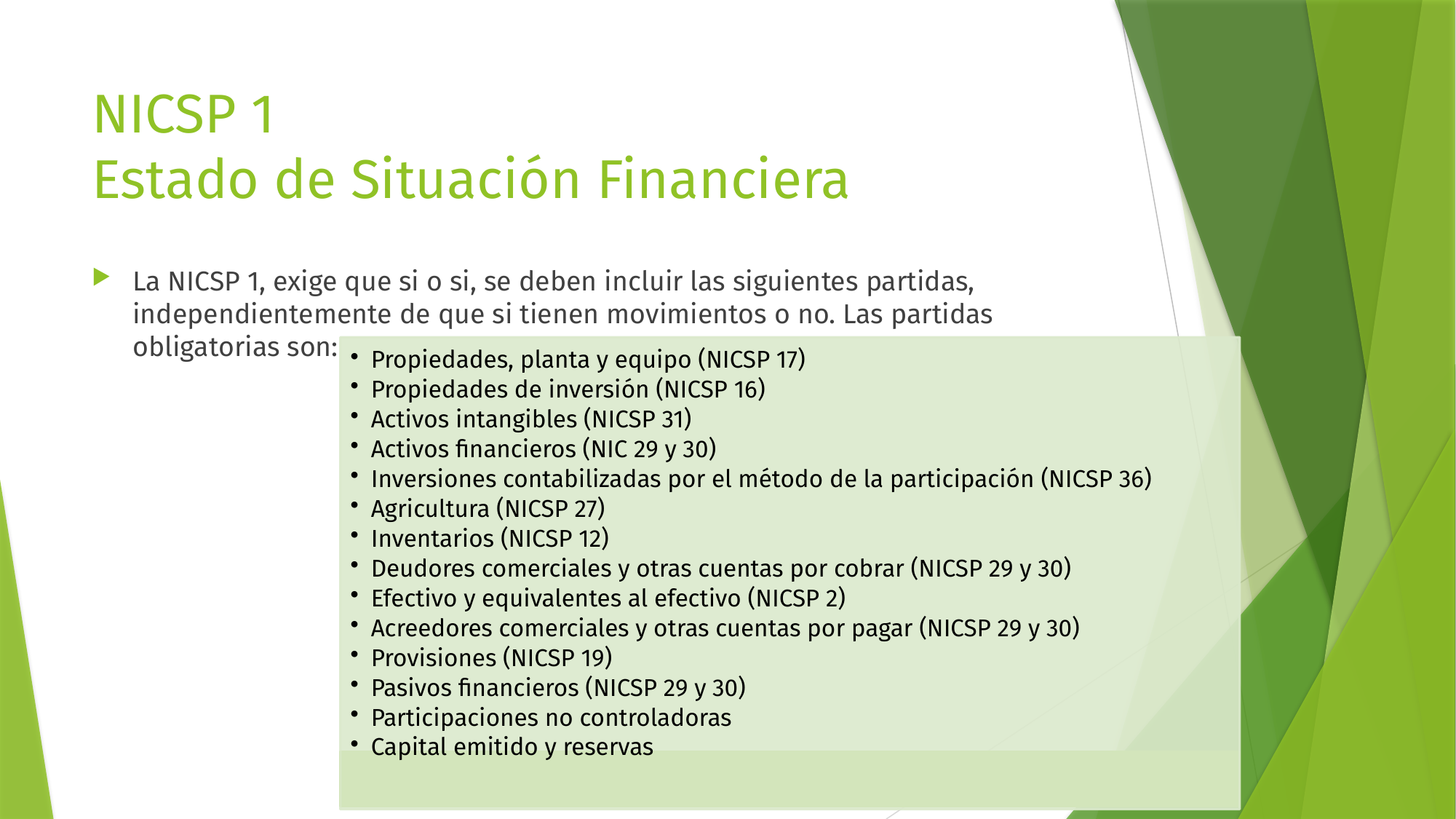

# NICSP 1 Estado de Situación Financiera
La NICSP 1, exige que si o si, se deben incluir las siguientes partidas, independientemente de que si tienen movimientos o no. Las partidas obligatorias son:

Propiedades, planta y equipo (NICSP 17)
Propiedades de inversión (NICSP 16)
Activos intangibles (NICSP 31)
Activos financieros (NIC 29 y 30)
Inversiones contabilizadas por el método de la participación (NICSP 36)
Agricultura (NICSP 27)
Inventarios (NICSP 12)
Deudores comerciales y otras cuentas por cobrar (NICSP 29 y 30)
Efectivo y equivalentes al efectivo (NICSP 2)
Acreedores comerciales y otras cuentas por pagar (NICSP 29 y 30)
Provisiones (NICSP 19)
Pasivos financieros (NICSP 29 y 30)
Participaciones no controladoras
Capital emitido y reservas